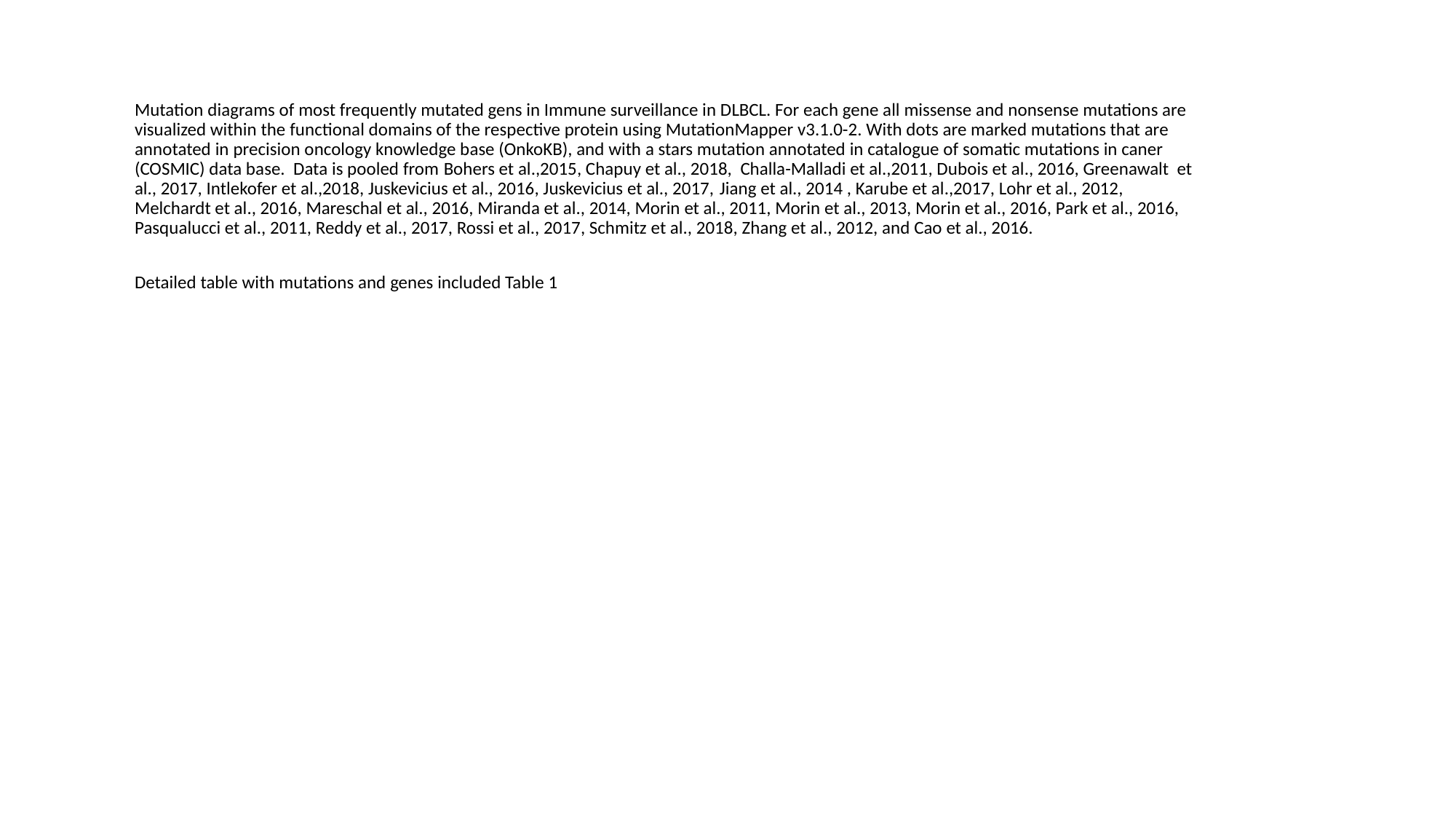

Mutation diagrams of most frequently mutated gens in Immune surveillance in DLBCL. For each gene all missense and nonsense mutations are visualized within the functional domains of the respective protein using MutationMapper v3.1.0-2. With dots are marked mutations that are annotated in precision oncology knowledge base (OnkoKB), and with a stars mutation annotated in catalogue of somatic mutations in caner (COSMIC) data base.  Data is pooled from Bohers et al.,2015, Chapuy et al., 2018,  Challa-Malladi et al.,2011, Dubois et al., 2016, Greenawalt  et al., 2017, Intlekofer et al.,2018, Juskevicius et al., 2016, Juskevicius et al., 2017, Jiang et al., 2014 , Karube et al.,2017, Lohr et al., 2012, Melchardt et al., 2016, Mareschal et al., 2016, Miranda et al., 2014, Morin et al., 2011, Morin et al., 2013, Morin et al., 2016, Park et al., 2016, Pasqualucci et al., 2011, Reddy et al., 2017, Rossi et al., 2017, Schmitz et al., 2018, Zhang et al., 2012, and Cao et al., 2016.
Detailed table with mutations and genes included Table 1